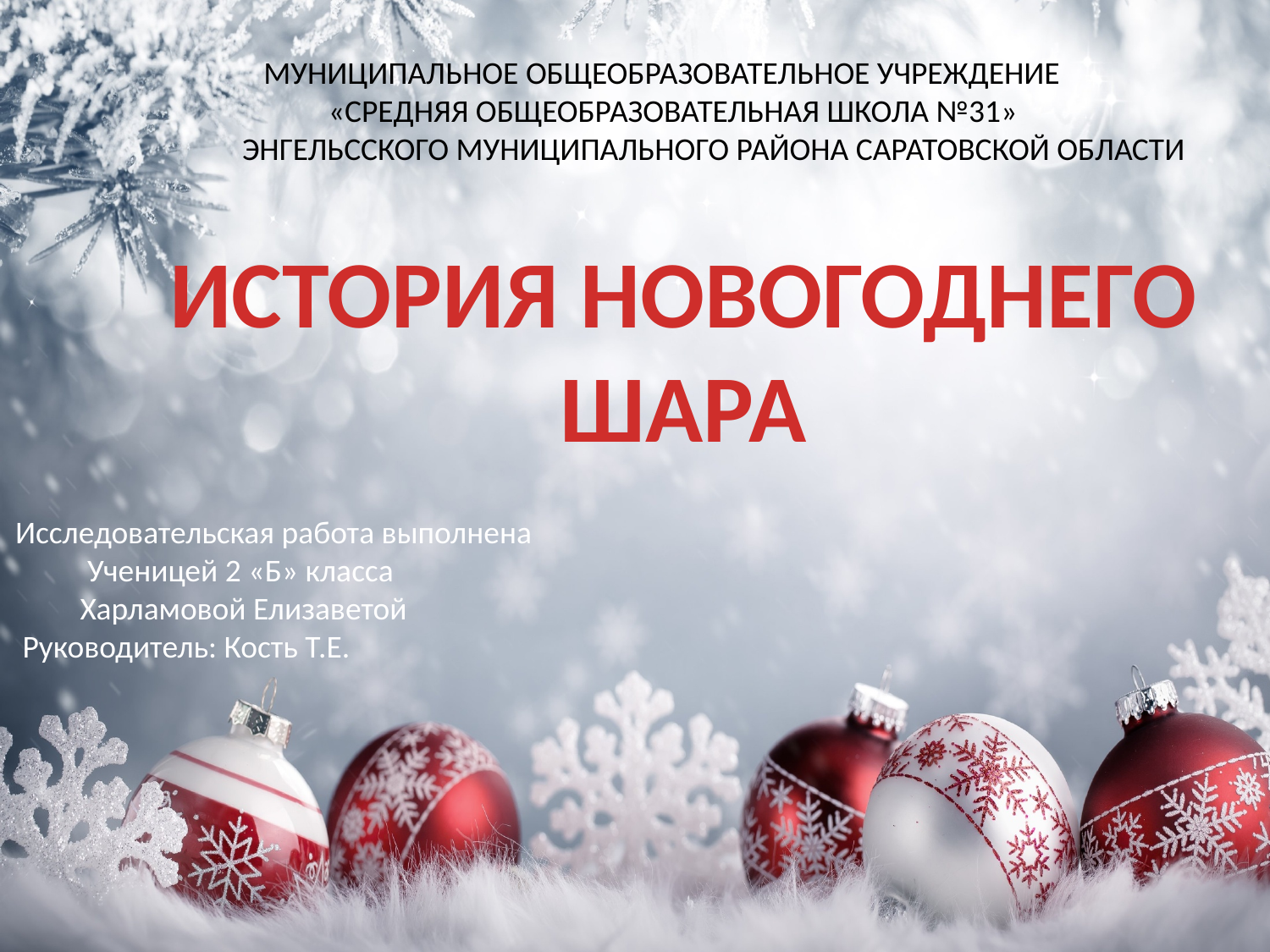

МУНИЦИПАЛЬНОЕ ОБЩЕОБРАЗОВАТЕЛЬНОЕ УЧРЕЖДЕНИЕ
            «СРЕДНЯЯ ОБЩЕОБРАЗОВАТЕЛЬНАЯ ШКОЛА №31»
ЭНГЕЛЬССКОГО МУНИЦИПАЛЬНОГО РАЙОНА САРАТОВСКОЙ ОБЛАСТИ
ИСТОРИЯ НОВОГОДНЕГО ШАРА
Исследовательская работа выполнена
          Ученицей 2 «Б» класса
         Харламовой Елизаветой
 Руководитель: Кость Т.Е.